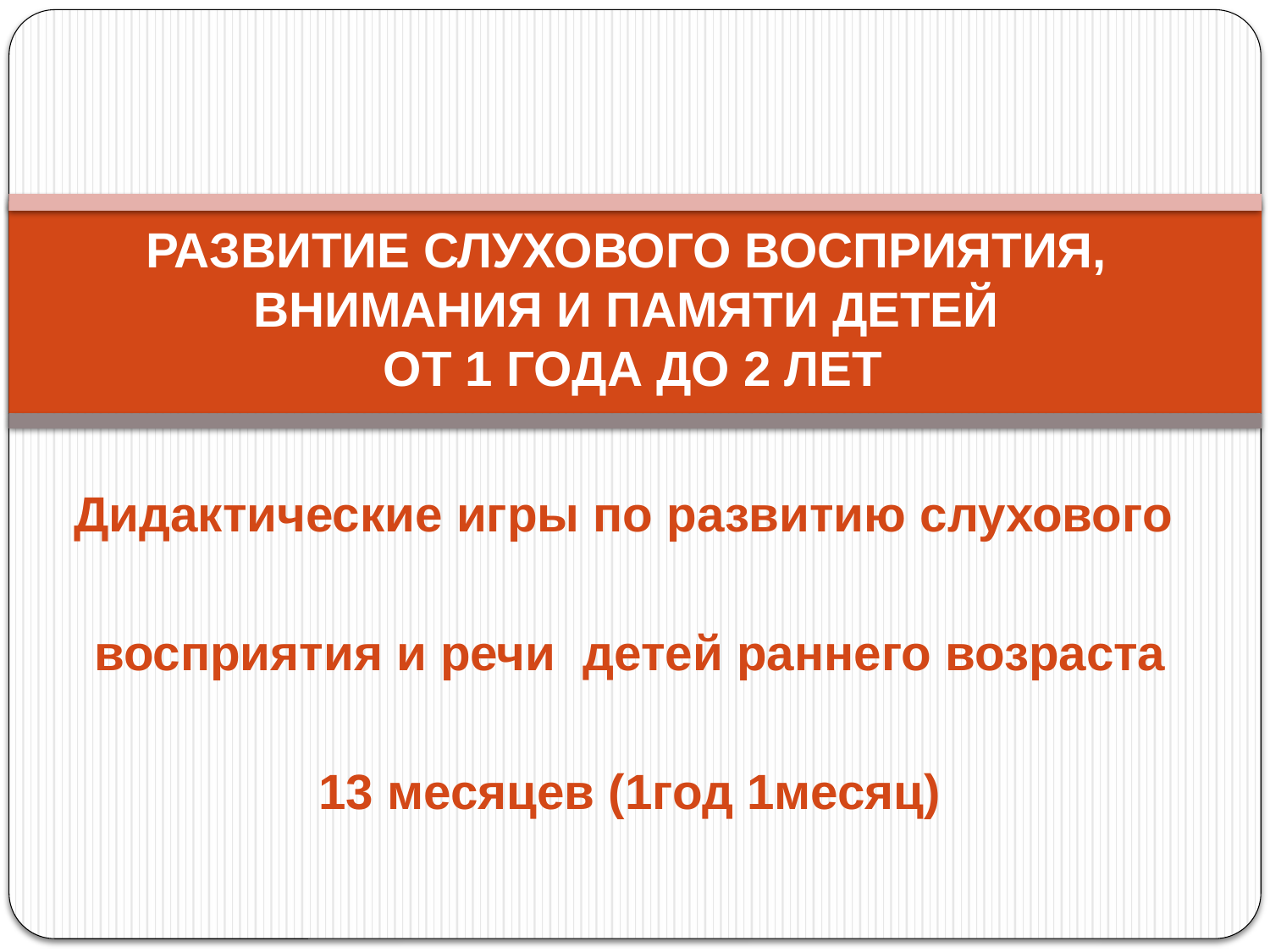

# РАЗВИТИЕ СЛУХОВОГО ВОСПРИЯТИЯ, ВНИМАНИЯ И ПАМЯТИ ДЕТЕЙ ОТ 1 ГОДА ДО 2 ЛЕТ
Дидактические игры по развитию слухового

восприятия и речи  детей раннего возраста

13 месяцев (1год 1месяц)